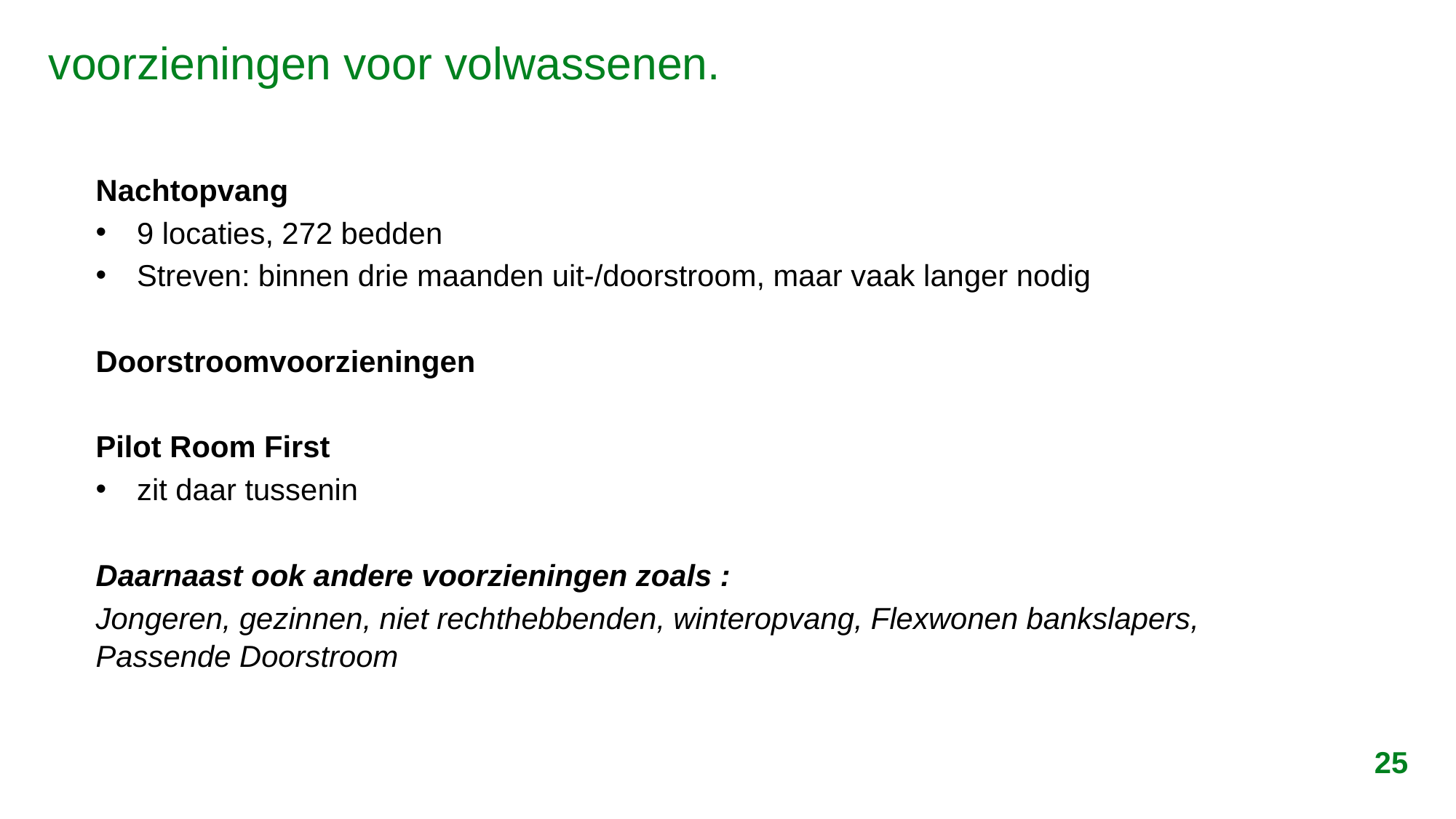

# voorzieningen voor volwassenen.
Nachtopvang
9 locaties, 272 bedden
Streven: binnen drie maanden uit-/doorstroom, maar vaak langer nodig

Doorstroomvoorzieningen

Pilot Room First
zit daar tussenin

Daarnaast ook andere voorzieningen zoals :
Jongeren, gezinnen, niet rechthebbenden, winteropvang, Flexwonen bankslapers, Passende Doorstroom

25